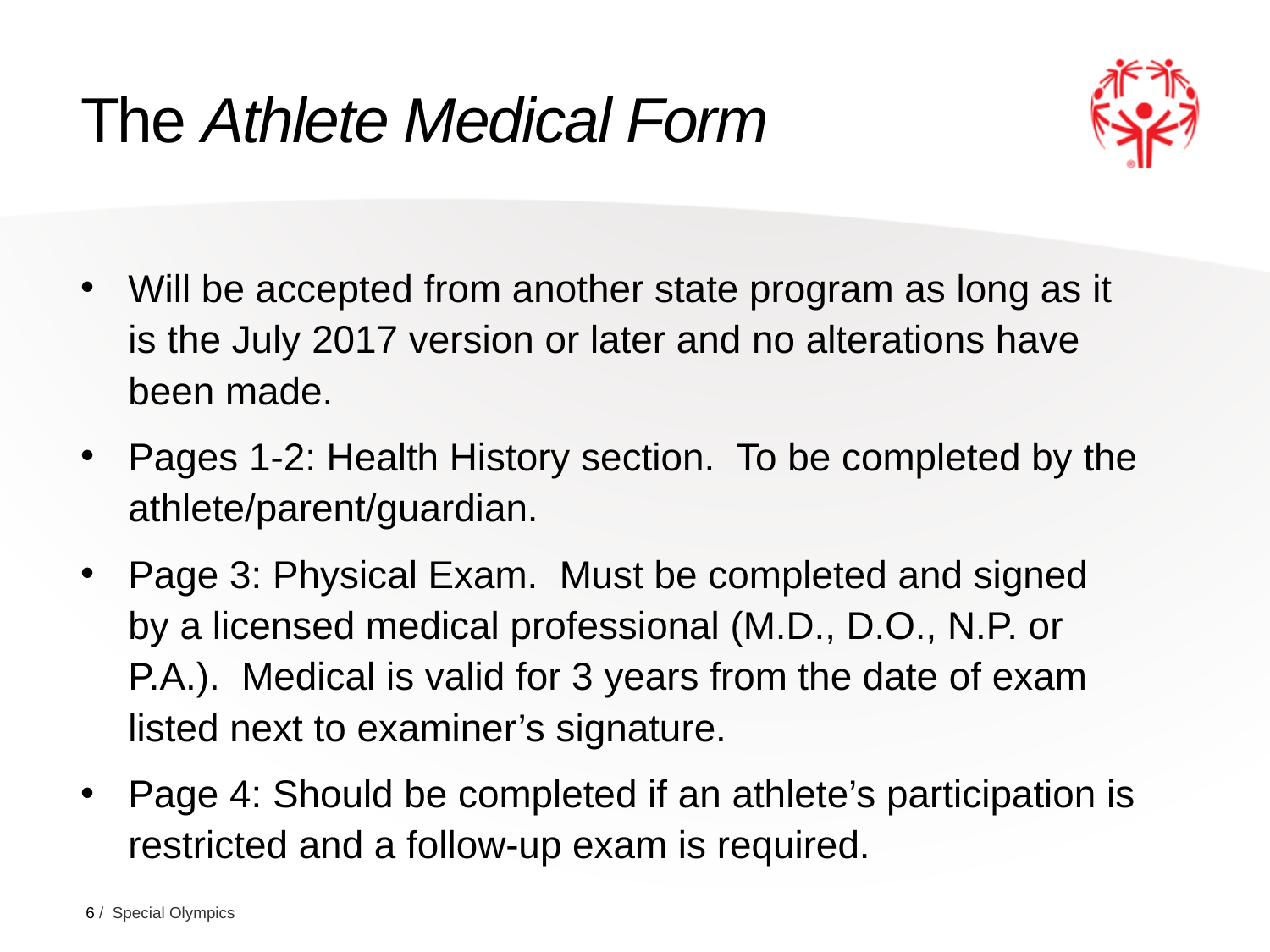

# The Athlete Medical Form
Will be accepted from another state program as long as it is the July 2017 version or later and no alterations have been made.
Pages 1-2: Health History section.  To be completed by the athlete/parent/guardian.
Page 3: Physical Exam.  Must be completed and signed by a licensed medical professional (M.D., D.O., N.P. or P.A.).  Medical is valid for 3 years from the date of exam listed next to examiner’s signature.
Page 4: Should be completed if an athlete’s participation is restricted and a follow-up exam is required.

6 /  Special Olympics